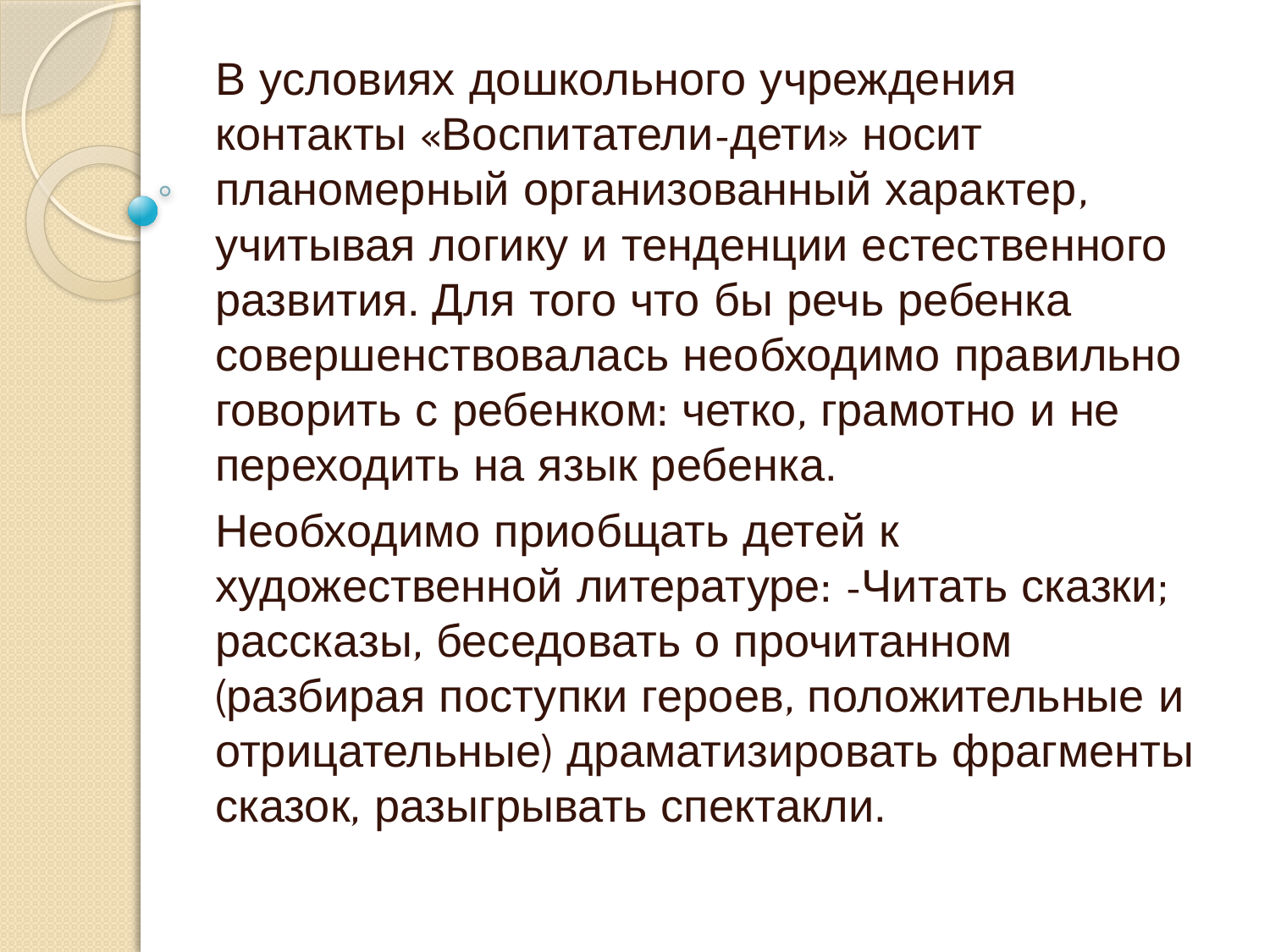

В условиях дошкольного учреждения контакты «Воспитатели-дети» носит планомерный организованный характер, учитывая логику и тенденции естественного развития. Для того что бы речь ребенка совершенствовалась необходимо правильно говорить с ребенком: четко, грамотно и не переходить на язык ребенка.
Необходимо приобщать детей к художественной литературе: -Читать сказки; рассказы, беседовать о прочитанном (разбирая поступки героев, положительные и отрицательные) драматизировать фрагменты сказок, разыгрывать спектакли.
#